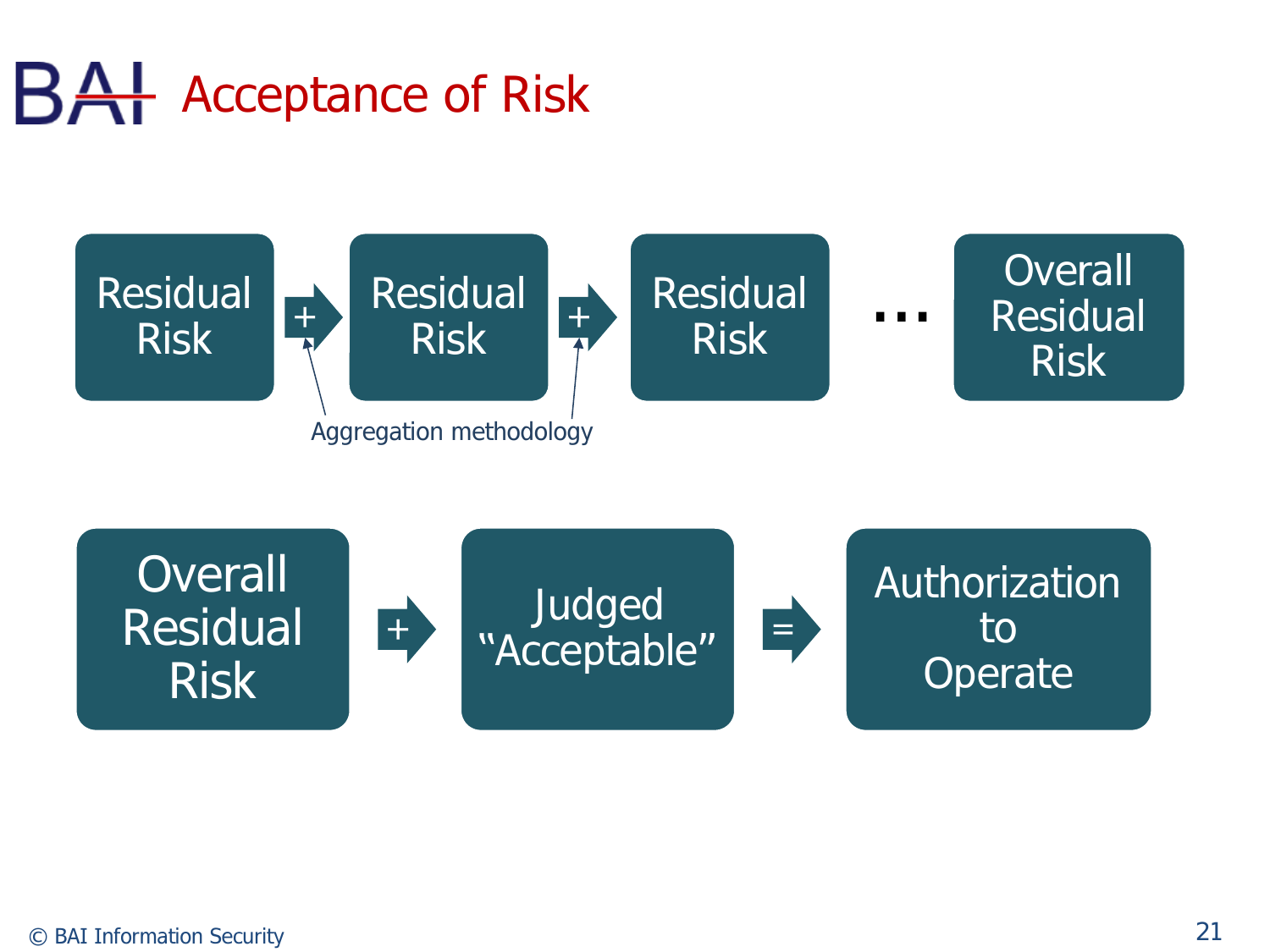

# Acceptance of Risk

Residual
Risk

Residual
Risk

Residual
Risk

Overall Residual
Risk
…

+

+
Aggregation methodology

Overall Residual
Risk
Judged “Acceptable”
Authorization
to
Operate

+
=